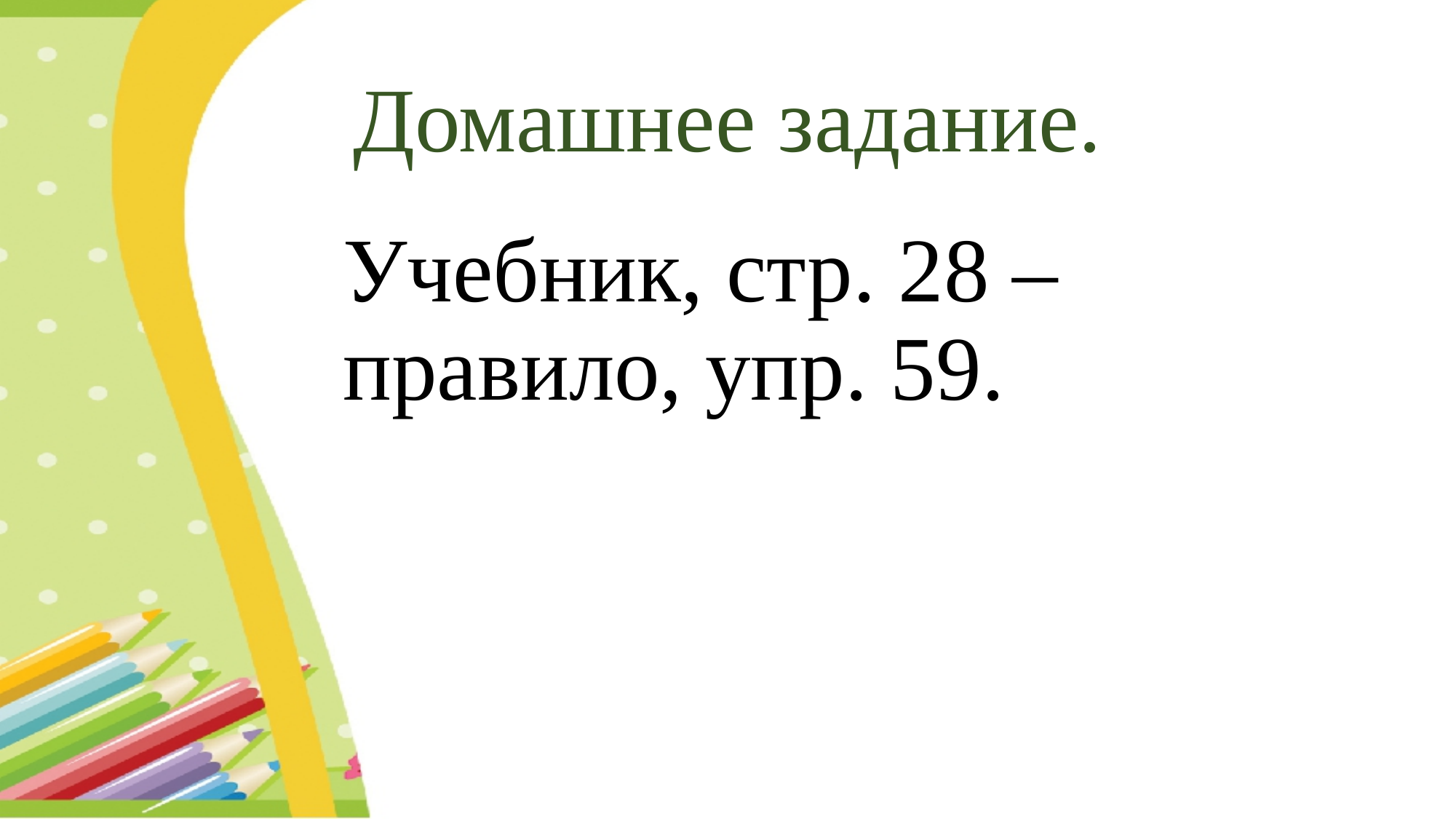

# Домашнее задание.
Учебник, стр. 28 – правило, упр. 59.